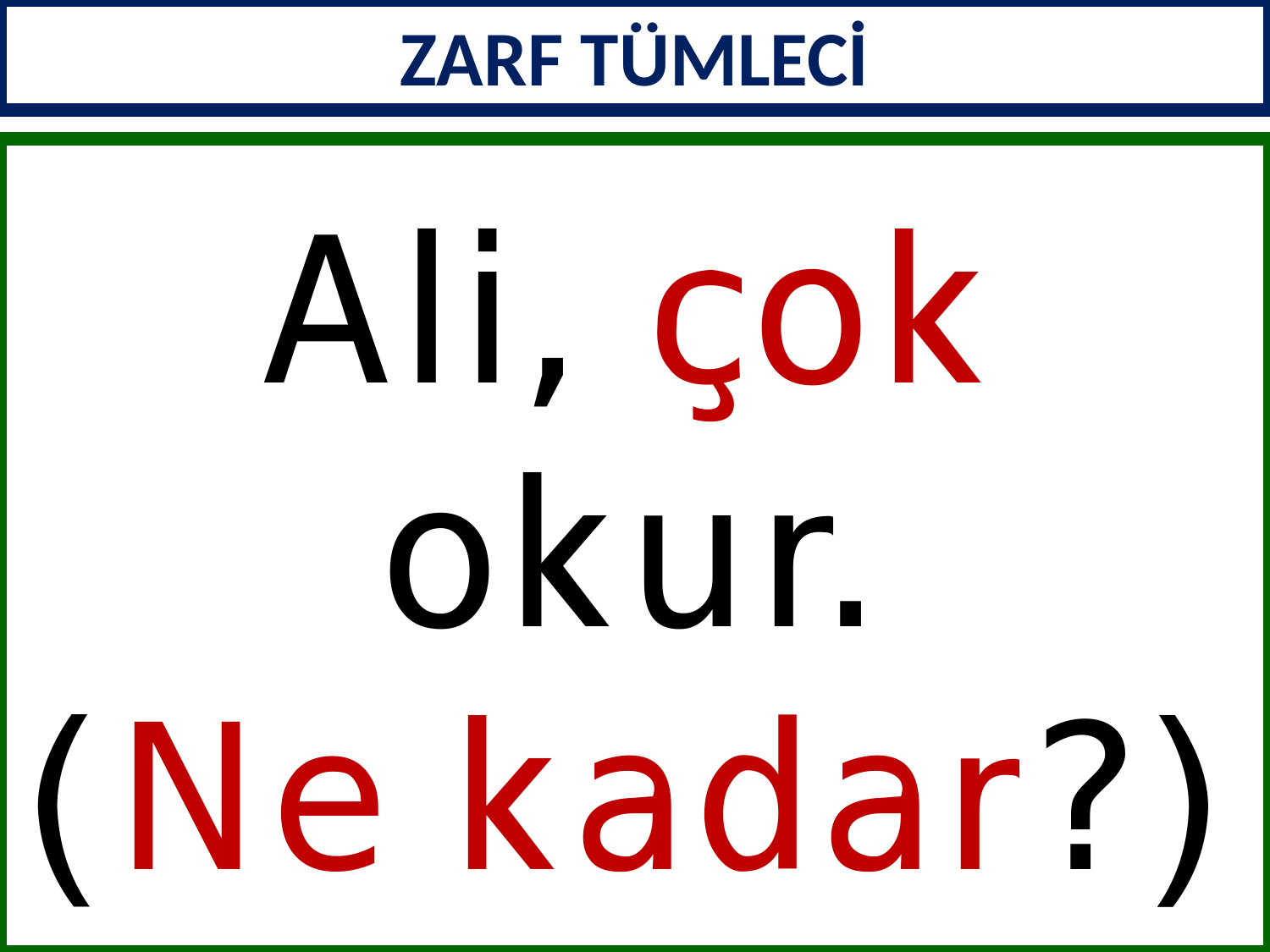

ZARF TÜMLECİ
Ali, çok okur.
(Ne kadar?)